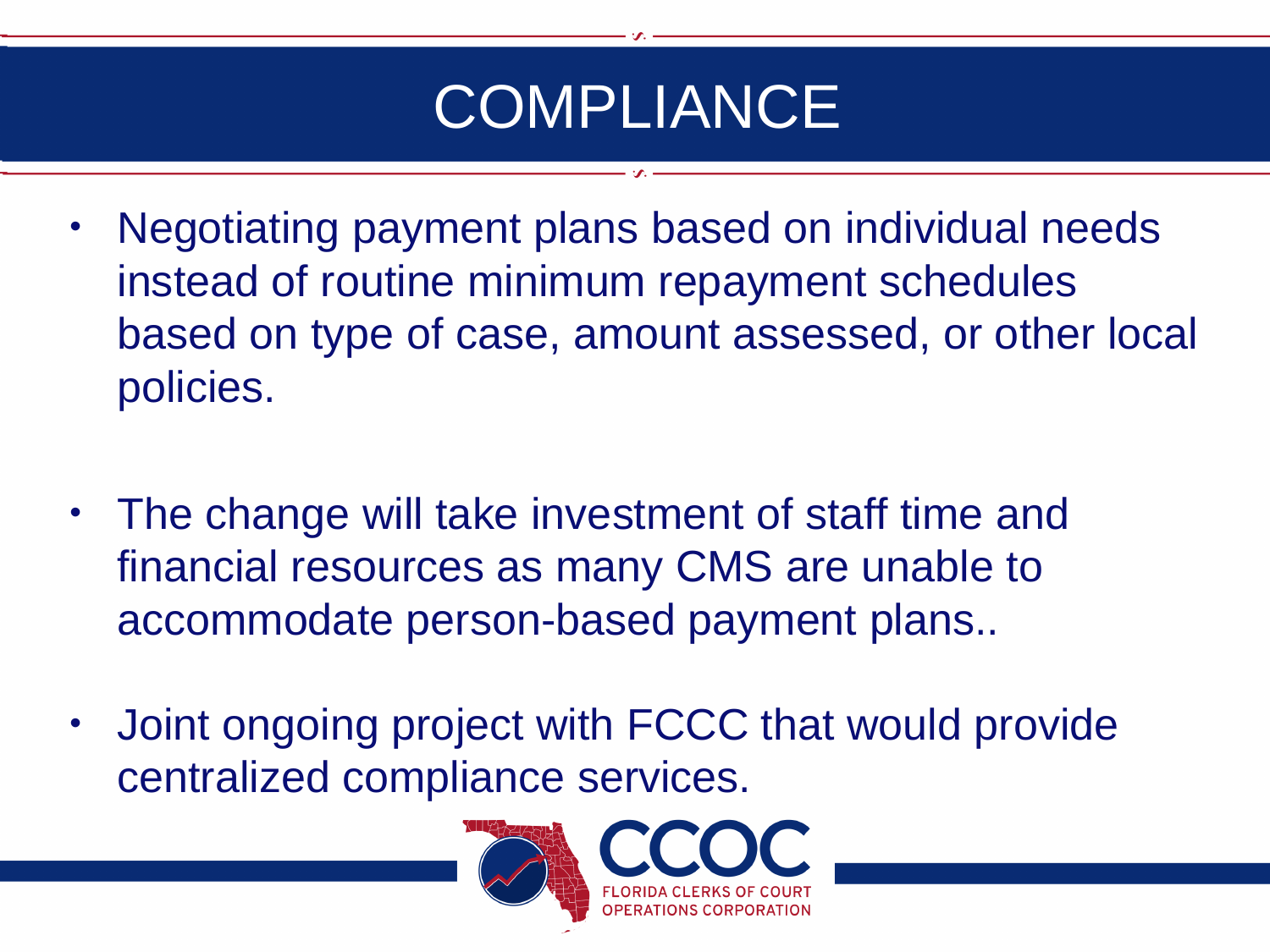

# COMPLIANCE
Negotiating payment plans based on individual needs instead of routine minimum repayment schedules based on type of case, amount assessed, or other local policies.

The change will take investment of staff time and financial resources as many CMS are unable to accommodate person-based payment plans..
Joint ongoing project with FCCC that would provide centralized compliance services.